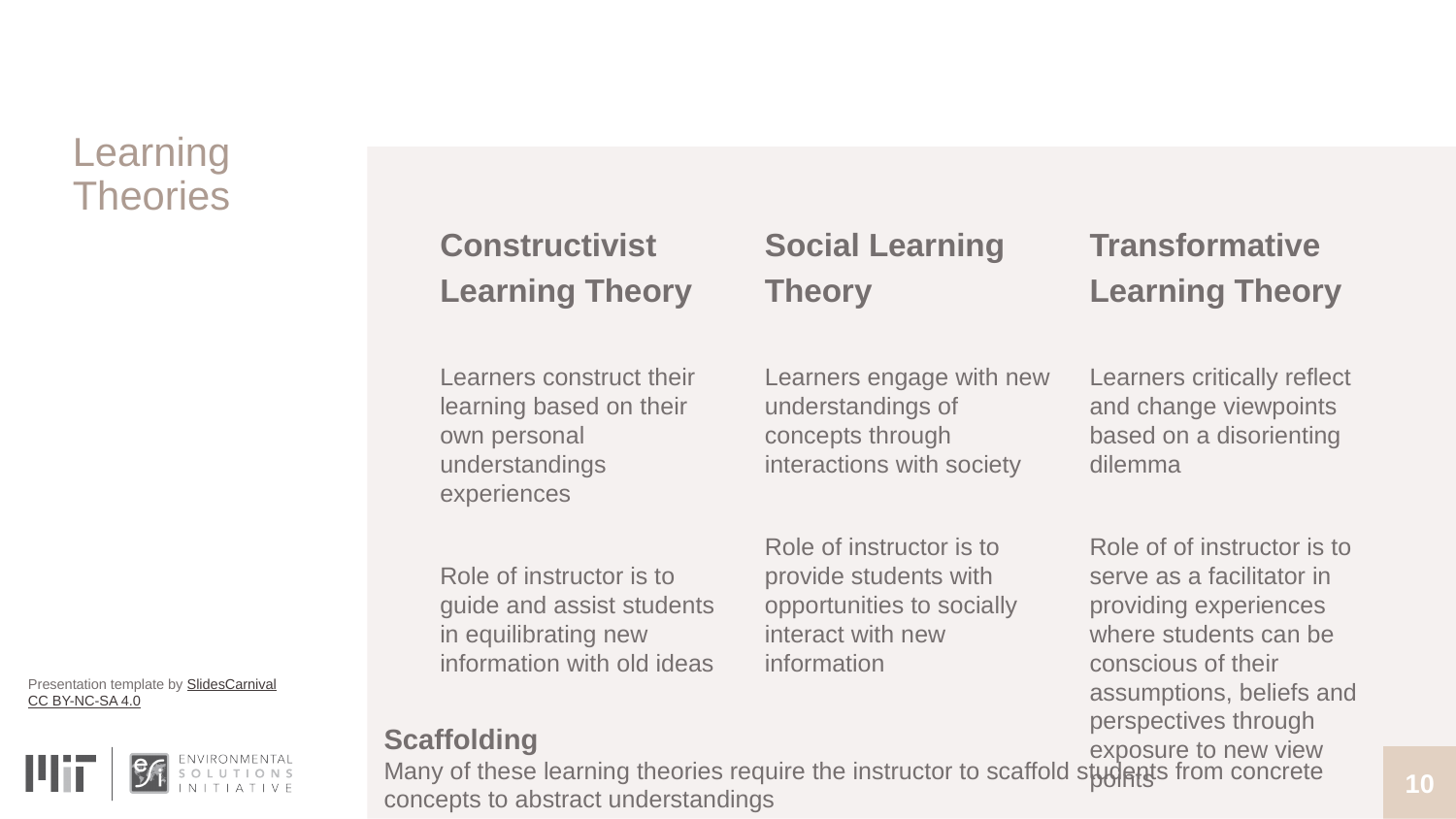

# Learning Theories
Constructivist Learning Theory

Learners construct their learning based on their own personal understandings experiences

Role of instructor is to guide and assist students in equilibrating new information with old ideas
Social Learning Theory

Learners engage with new understandings of concepts through interactions with society

Role of instructor is to provide students with opportunities to socially interact with new information
Transformative Learning Theory

Learners critically reflect and change viewpoints based on a disorienting dilemma

Role of of instructor is to serve as a facilitator in providing experiences where students can be conscious of their assumptions, beliefs and perspectives through exposure to new view points
Scaffolding
Many of these learning theories require the instructor to scaffold students from concrete concepts to abstract understandings
10